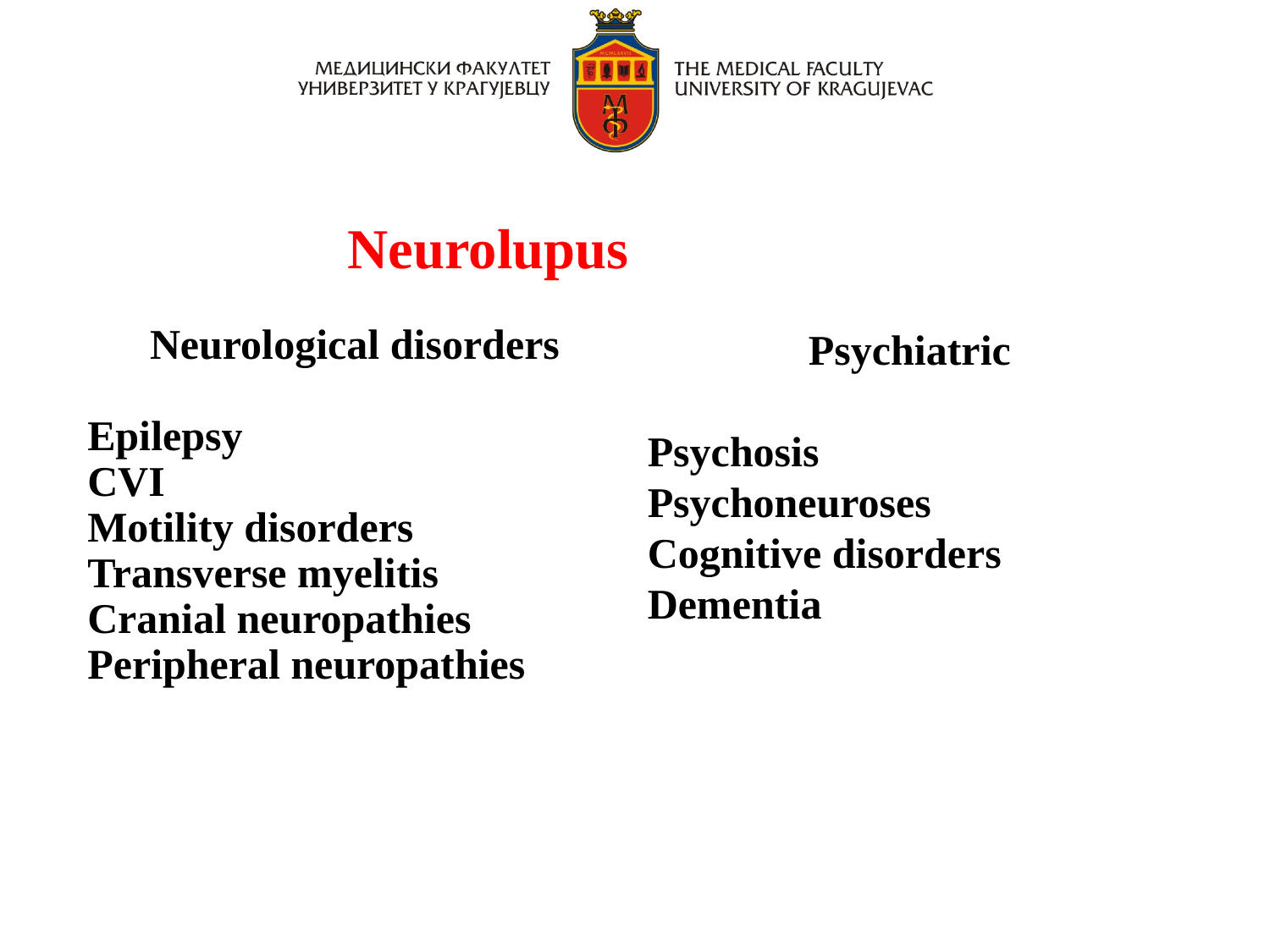

Neurolupus
Neurological disorders

Epilepsy
CVI
Motility disorders
Transverse myelitis
Cranial neuropathies
Peripheral neuropathies

Psychiatric

Psychosis
Psychoneuroses
Cognitive disorders
Dementia